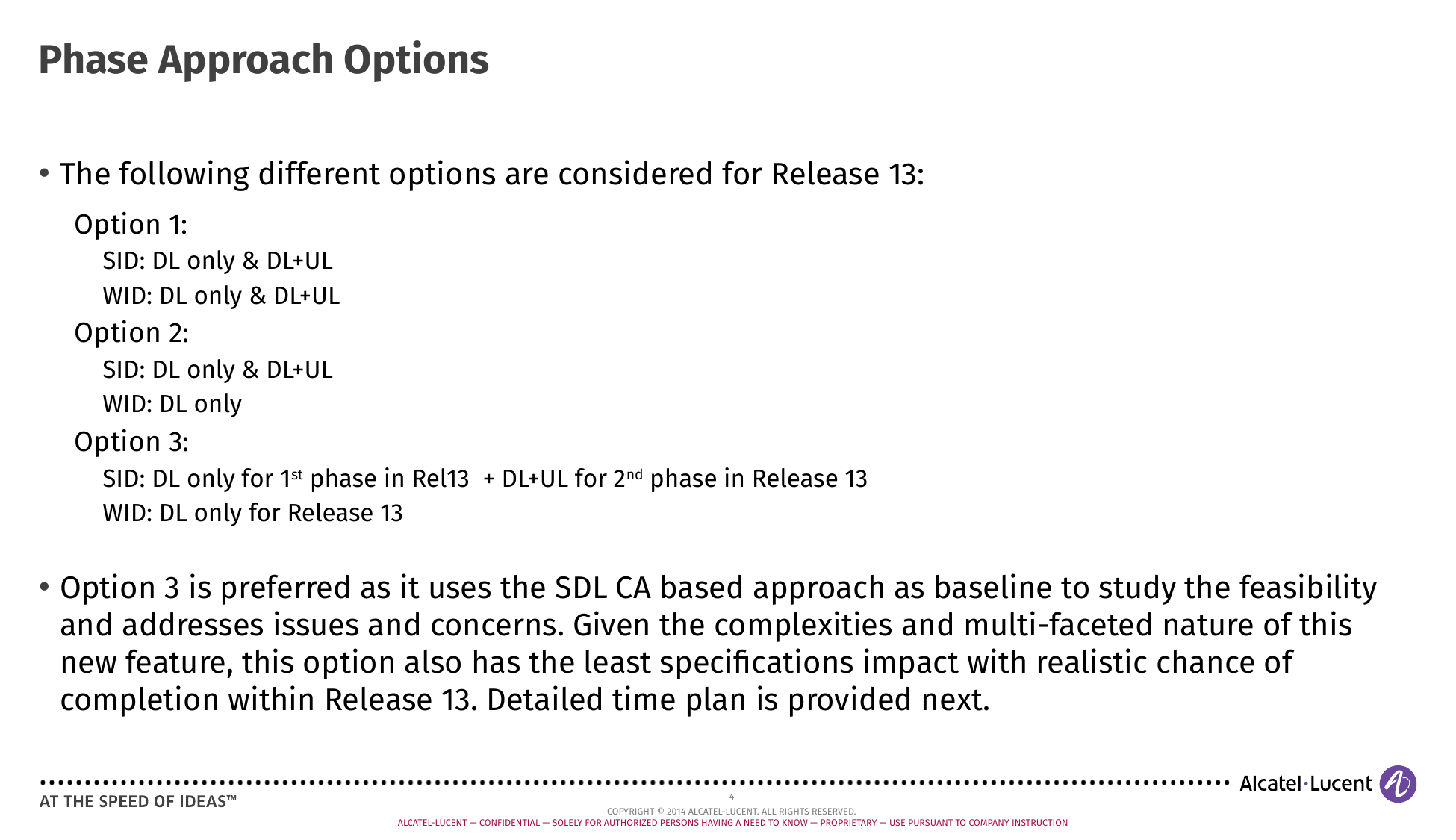

# Phase Approach Options
The following different options are considered for Release 13:
Option 1:
SID: DL only & DL+UL
WID: DL only & DL+UL
Option 2:
SID: DL only & DL+UL
WID: DL only
Option 3:
SID: DL only for 1st phase in Rel13  + DL+UL for 2nd phase in Release 13
WID: DL only for Release 13

Option 3 is preferred as it uses the SDL CA based approach as baseline to study the feasibility and addresses issues and concerns. Given the complexities and multi-faceted nature of this new feature, this option also has the least specifications impact with realistic chance of completion within Release 13. Detailed time plan is provided next.